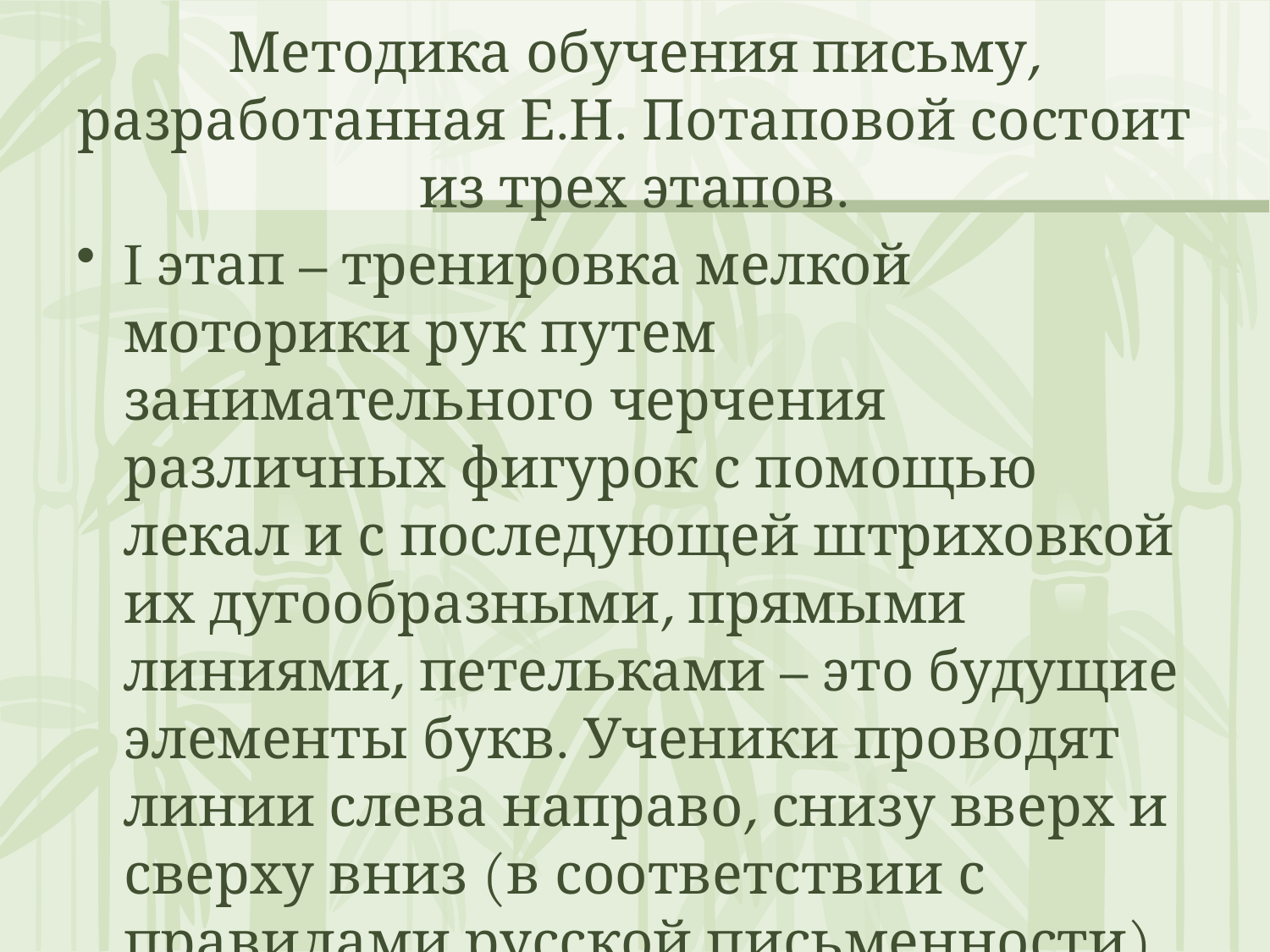

# Методика обучения письму, разработанная Е.Н. Потаповой состоит из трех этапов.
I этап – тренировка мелкой моторики рук путем занимательного черчения различных фигурок с помощью лекал и с последующей штриховкой их дугообразными, прямыми линиями, петельками – это будущие элементы букв. Ученики проводят линии слева направо, снизу вверх и сверху вниз (в соответствии с правилами русской письменности).